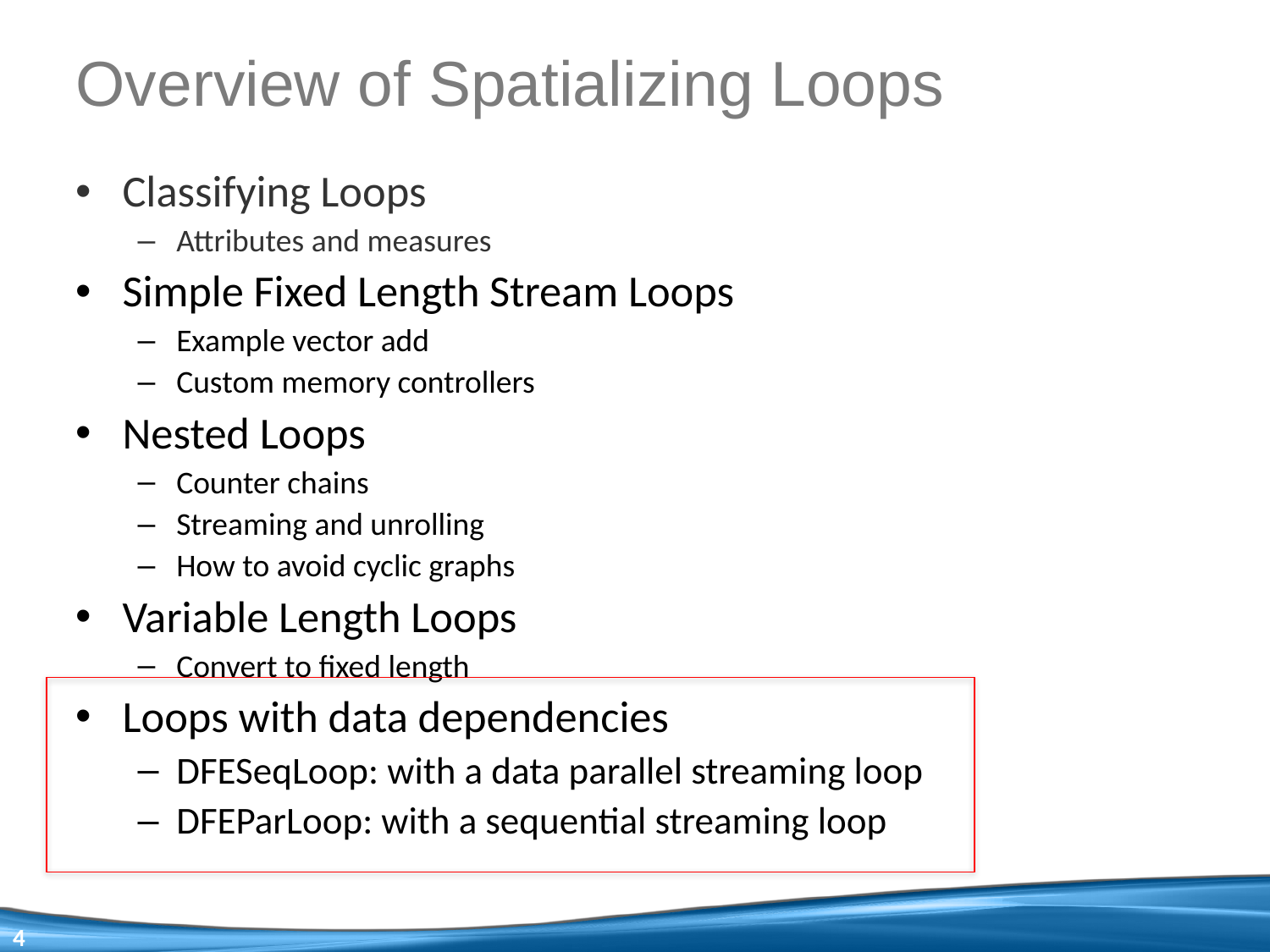

# Overview of Spatializing Loops
Classifying Loops
Attributes and measures
Simple Fixed Length Stream Loops
Example vector add
Custom memory controllers
Nested Loops
Counter chains
Streaming and unrolling
How to avoid cyclic graphs
Variable Length Loops
Convert to fixed length
Loops with data dependencies
DFESeqLoop: with a data parallel streaming loop
DFEParLoop: with a sequential streaming loop

4